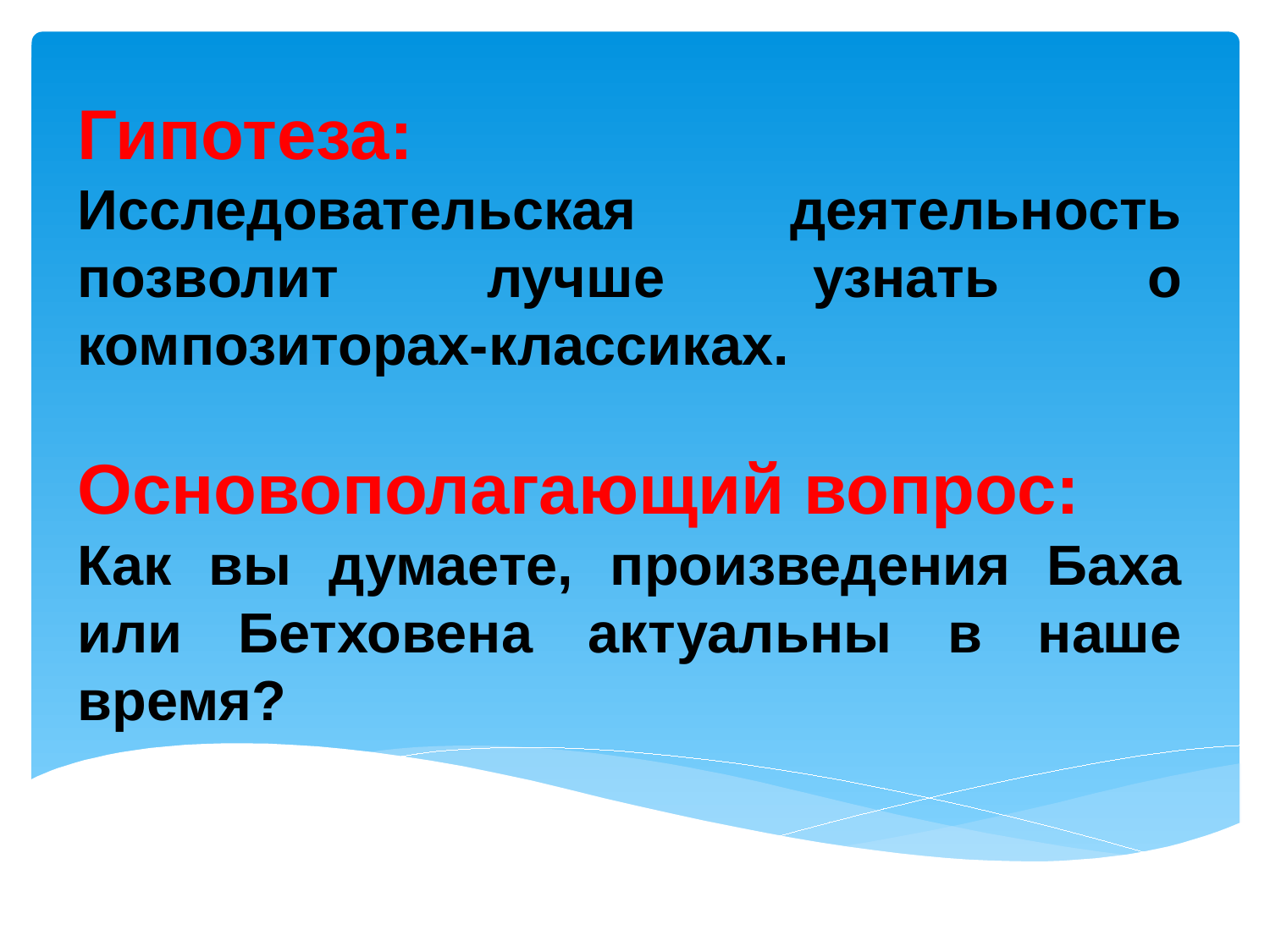

Гипотеза:
Исследовательская деятельность позволит лучше узнать о композиторах-классиках.

Основополагающий вопрос:
Как вы думаете, произведения Баха или Бетховена актуальны в наше время?